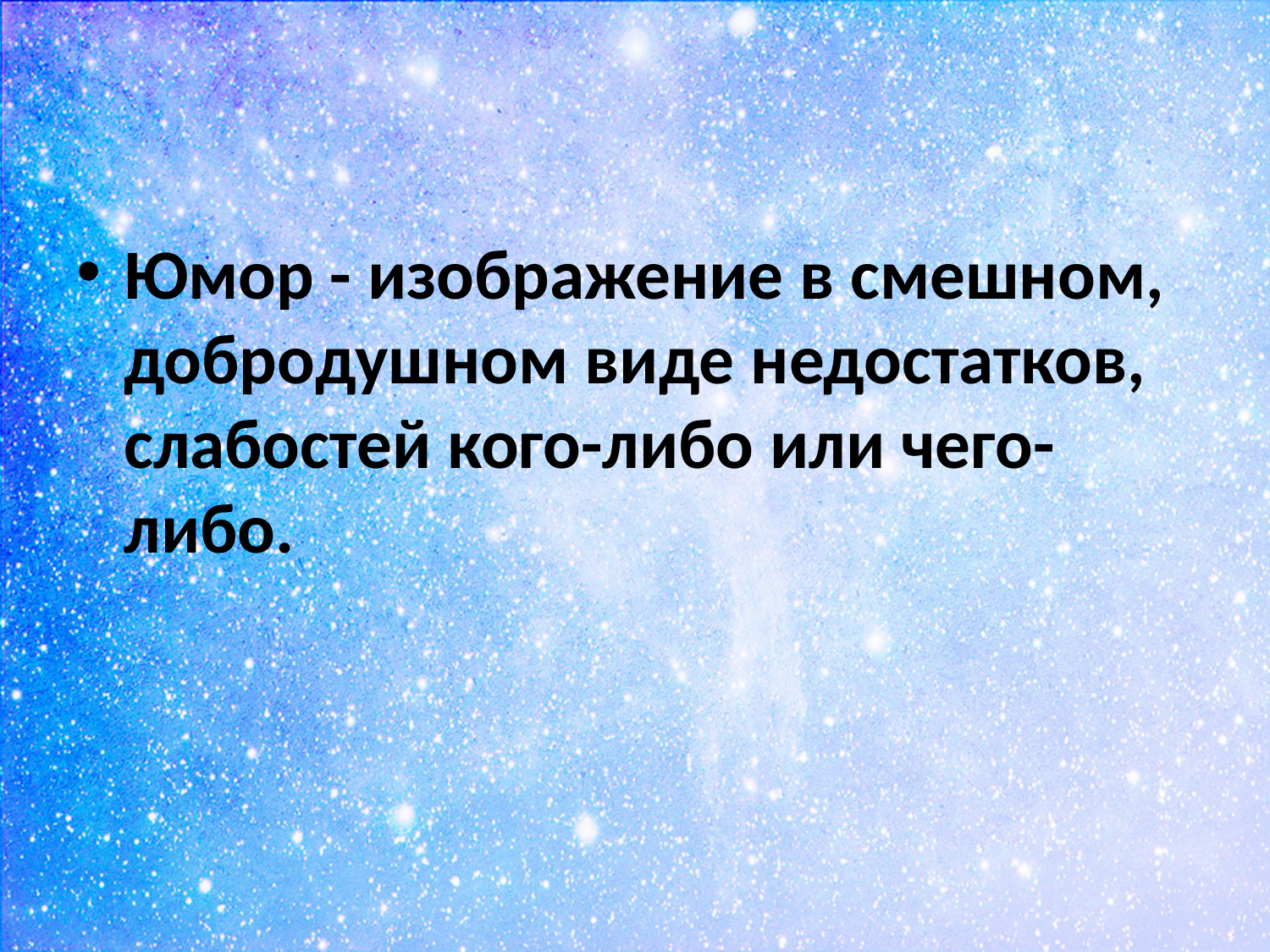

#
Юмор - изображение в смешном, добродушном виде недостатков, слабостей кого-либо или чего-либо.